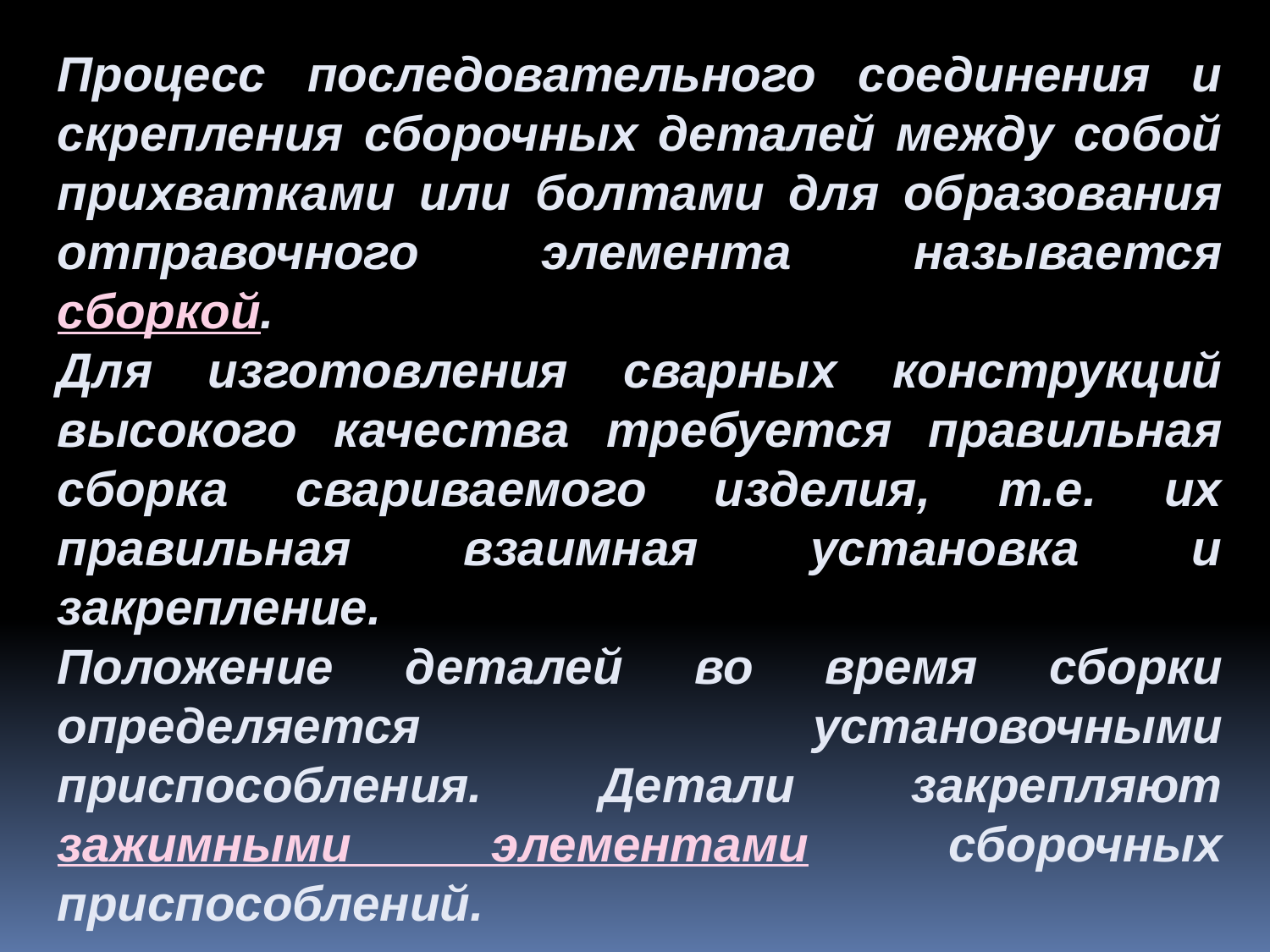

Процесс последовательного соединения и скрепления сборочных деталей между собой прихватками или болтами для образования отправочного элемента называется сборкой.
Для изготовления сварных конструкций высокого качества требуется правильная сборка свариваемого изделия, т.е. их правильная взаимная установка и закрепление.
Положение деталей во время сборки определяется установочными приспособления. Детали закрепляют зажимными элементами сборочных приспособлений.